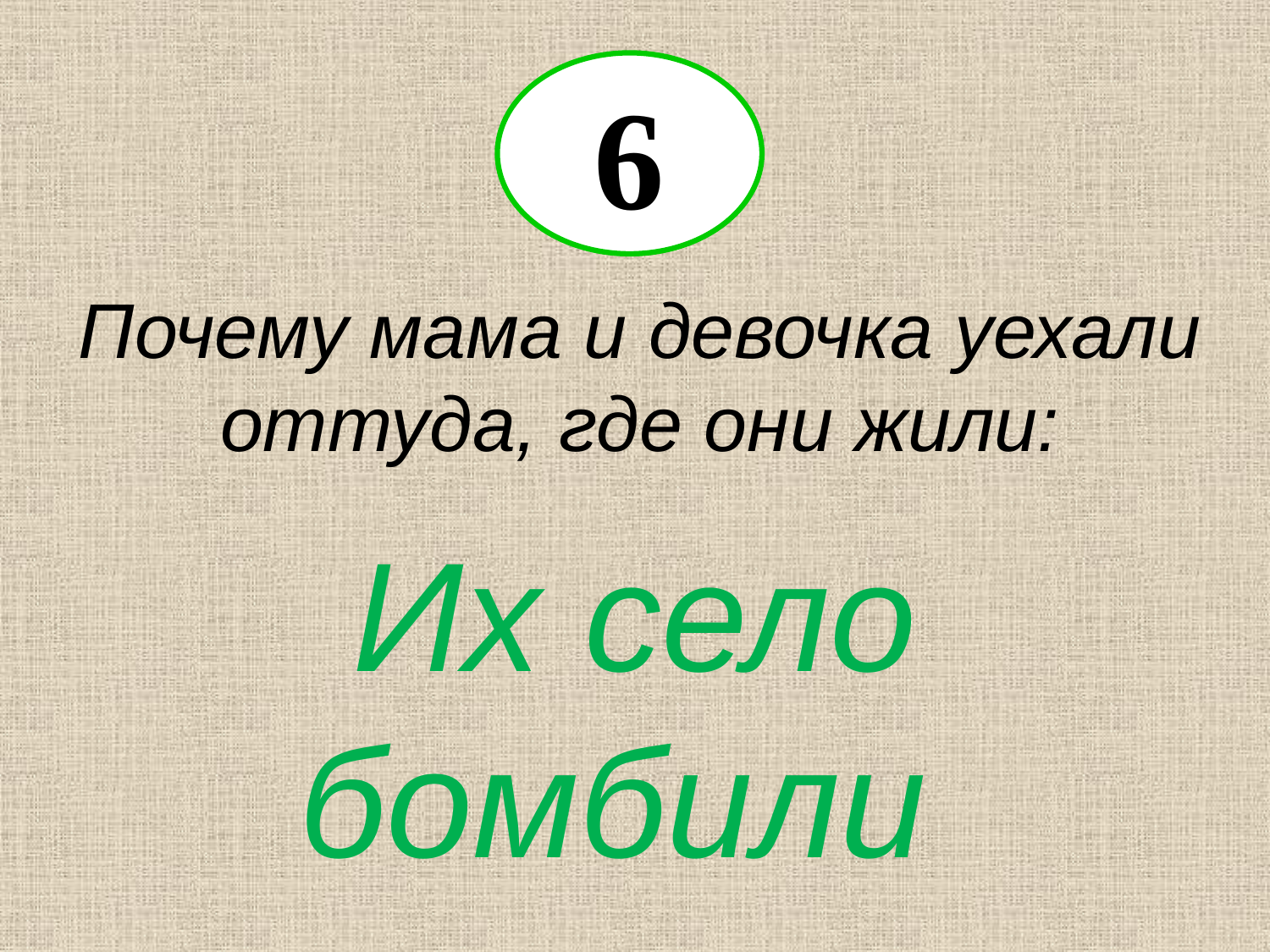

6
Почему мама и девочка уехали оттуда, где они жили:
Их село бомбили